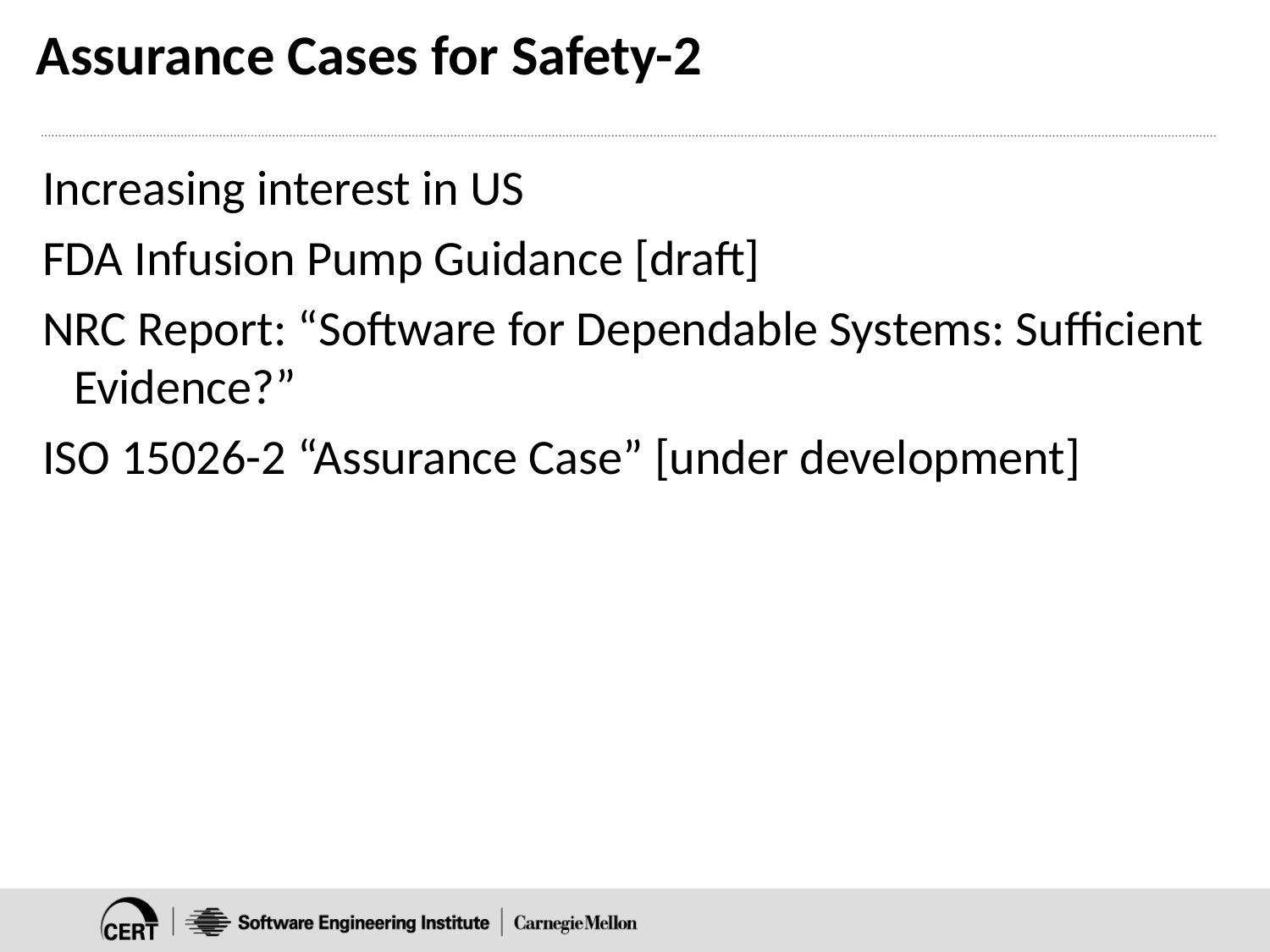

# Assurance Cases for Safety-2
Increasing interest in US
FDA Infusion Pump Guidance [draft]
NRC Report: “Software for Dependable Systems: Sufficient Evidence?”
ISO 15026-2 “Assurance Case” [under development]